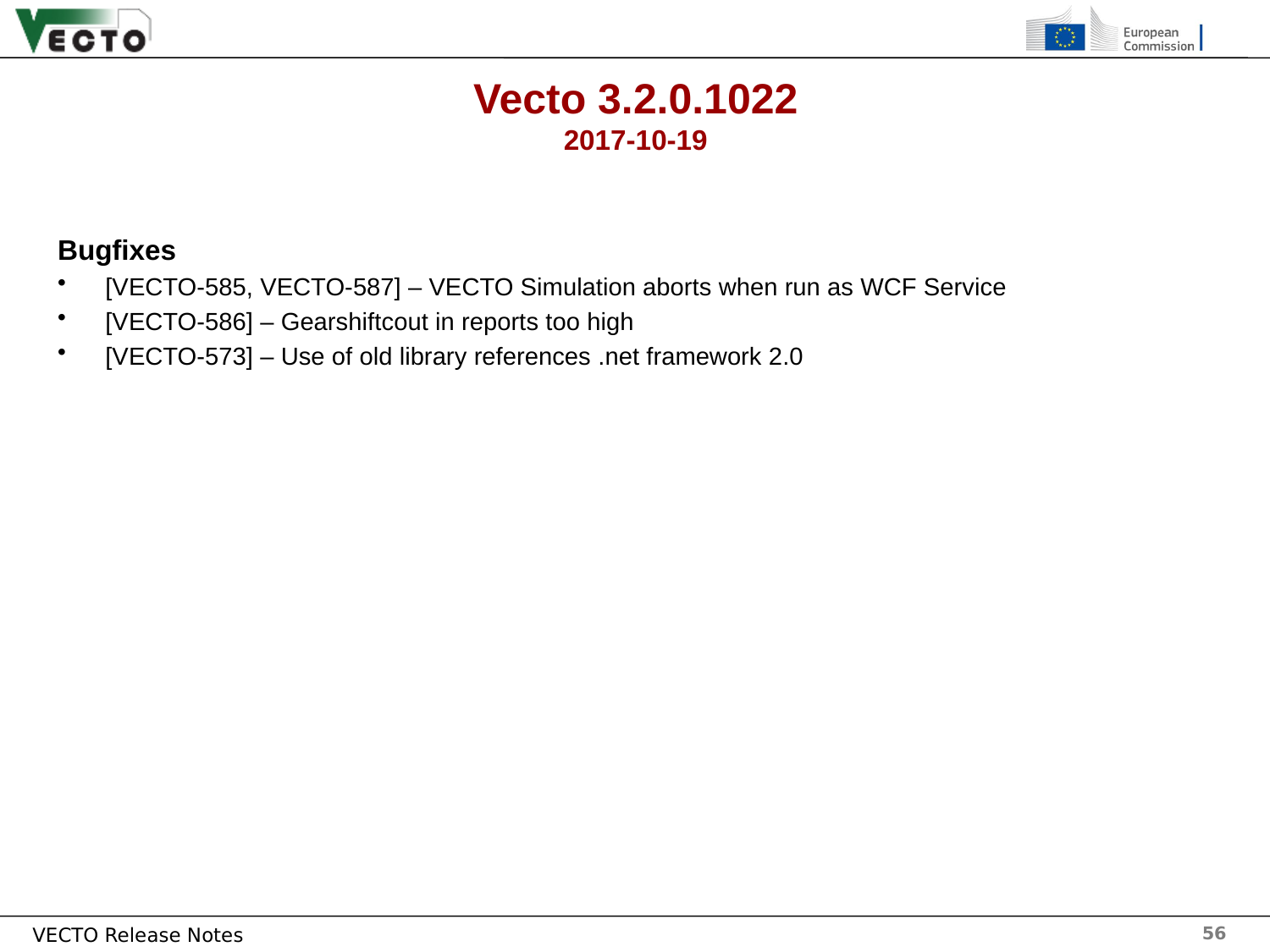

# Vecto 3.2.0.1022 2017-10-19
Bugfixes
[VECTO-585, VECTO-587] – VECTO Simulation aborts when run as WCF Service
[VECTO-586] – Gearshiftcout in reports too high
[VECTO-573] – Use of old library references .net framework 2.0